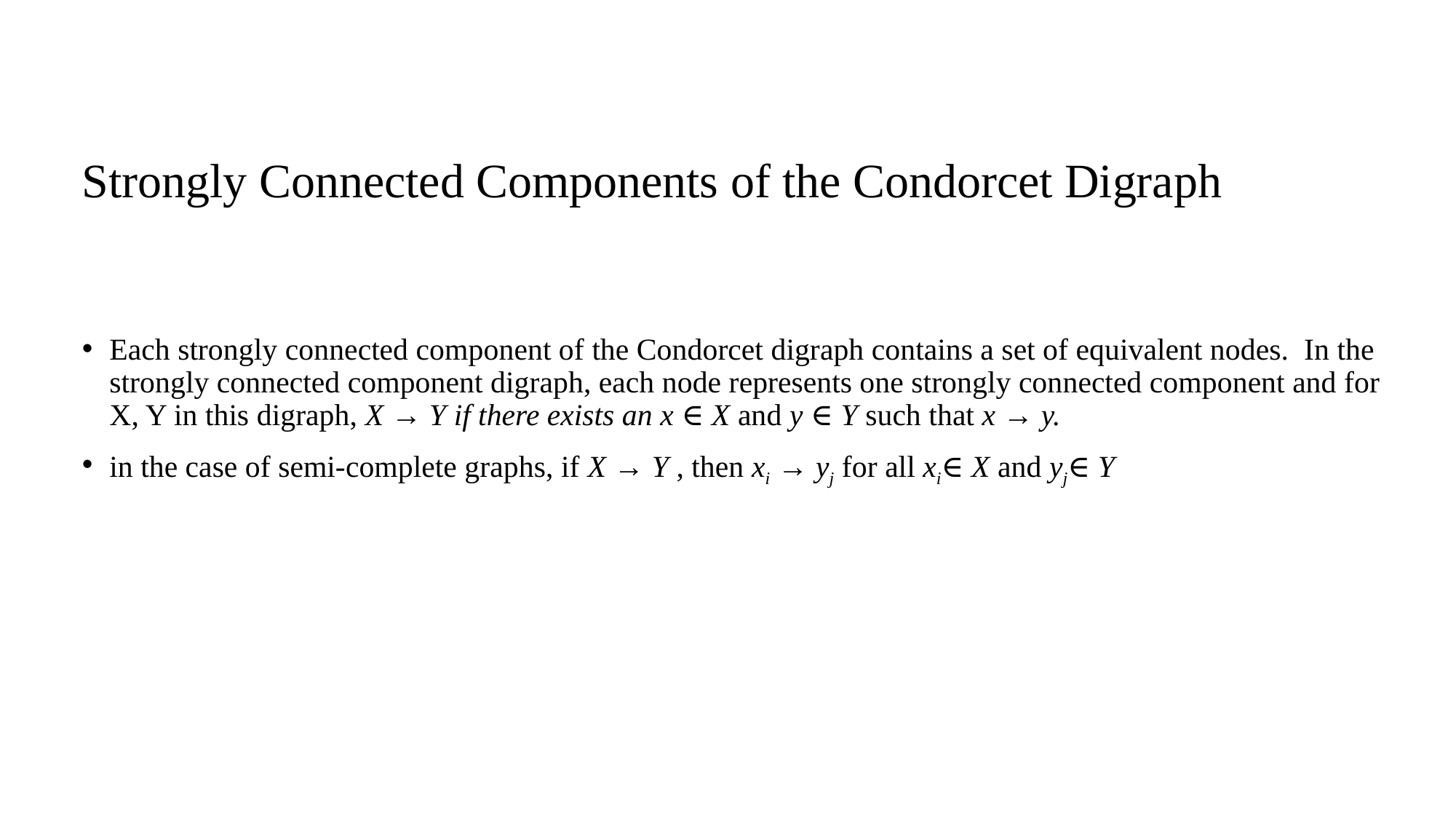

# Strongly Connected Components of the Condorcet Digraph
Each strongly connected component of the Condorcet digraph contains a set of equivalent nodes.  In the strongly connected component digraph, each node represents one strongly connected component and for X, Y in this digraph, X → Y if there exists an x ∈ X and y ∈ Y such that x → y.
in the case of semi-complete graphs, if X → Y , then xi → yj for all xi∈ X and yj∈ Y